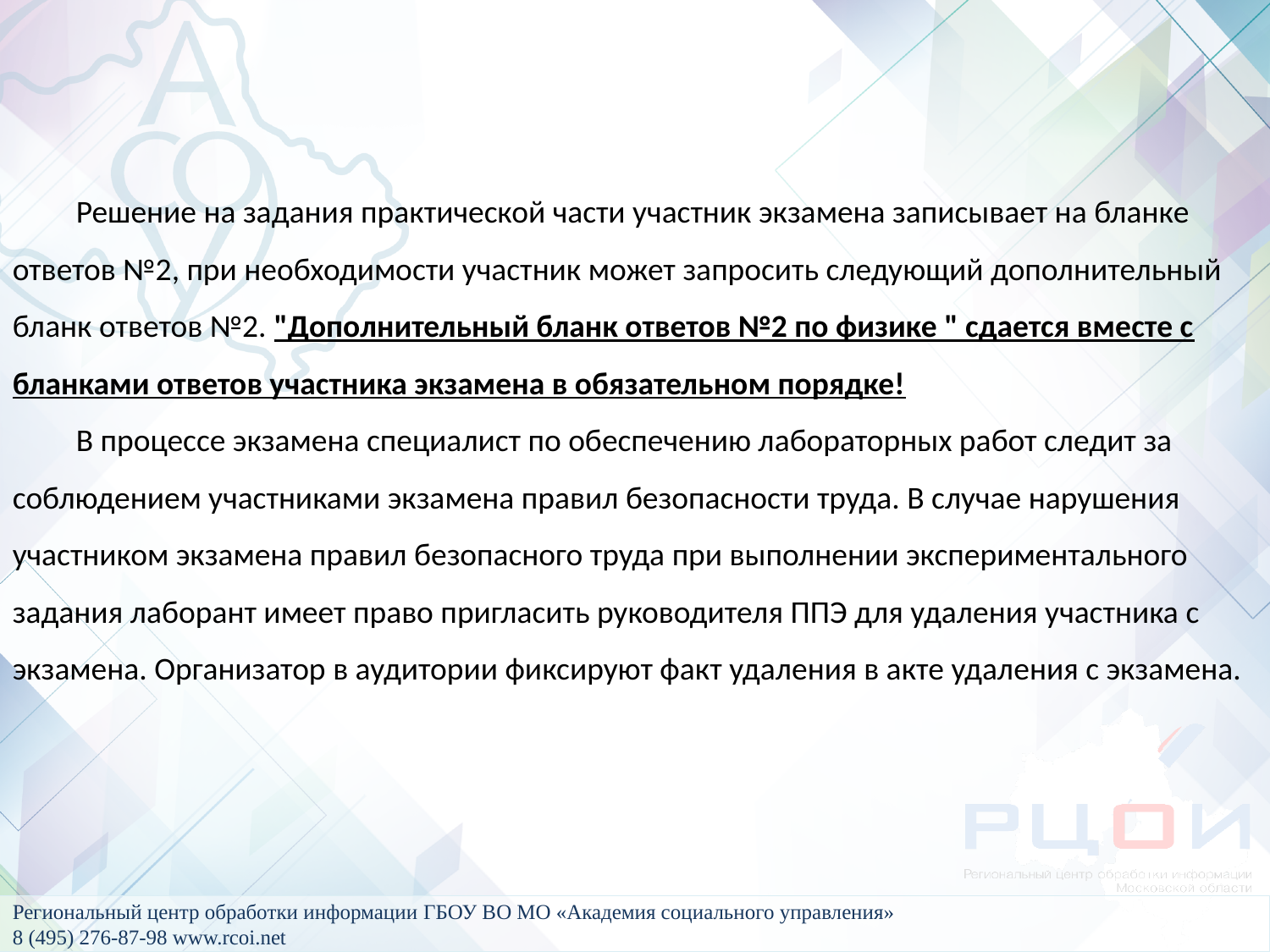

Решение на задания практической части участник экзамена записывает на бланке ответов №2, при необходимости участник может запросить следующий дополнительный бланк ответов №2. "Дополнительный бланк ответов №2 по физике " сдается вместе с бланками ответов участника экзамена в обязательном порядке!
В процессе экзамена специалист по обеспечению лабораторных работ следит за соблюдением участниками экзамена правил безопасности труда. В случае нарушения участником экзамена правил безопасного труда при выполнении экспериментального задания лаборант имеет право пригласить руководителя ППЭ для удаления участника с экзамена. Организатор в аудитории фиксируют факт удаления в акте удаления с экзамена.